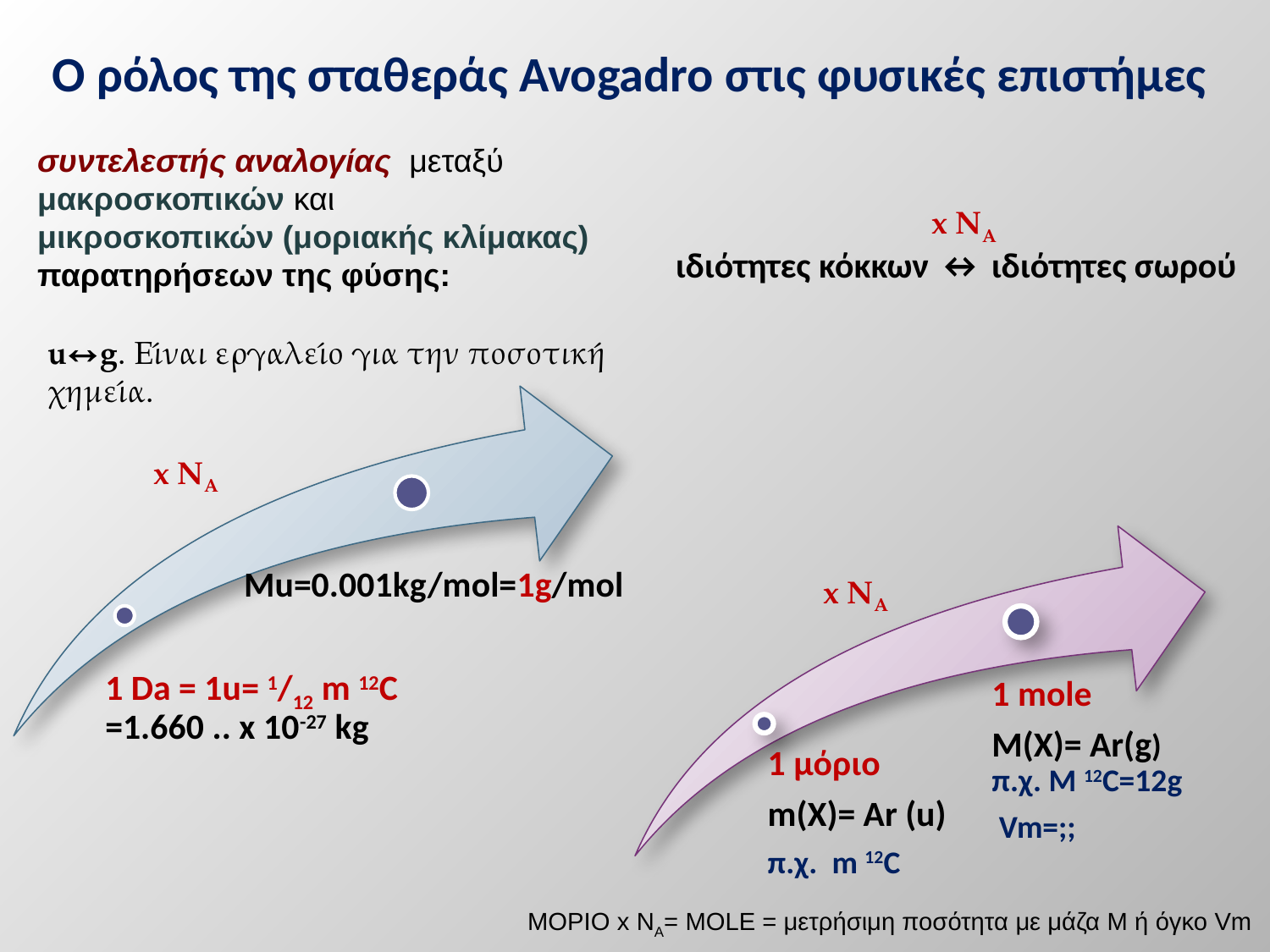

Ο ρόλος της σταθεράς Avogadro στις φυσικές επιστήμες

συντελεστής αναλογίας  μεταξύ μακροσκοπικών και
μικροσκοπικών (μοριακής κλίμακας) παρατηρήσεων της φύσης:
   x NA
 ιδιότητες κόκκων ↔ ιδιότητες σωρού
u↔g. Είναι εργαλείο για την ποσοτική χημεία.
1 Da = 1u= 1/12 m 12C =1.660 .. x 10-27 kg

  Mu=0.001kg/mol=1g/mol
  x NA
1 μόριο
m(X)= Ar (u)
π.χ.  m 12C
1 mole
M(X)= Ar(g)   π.χ. Μ 12C=12g
 Vm=;;
  x NA
ΜΟΡΙΟ x ΝΑ= MOLE = μετρήσιμη ποσότητα με μάζα M ή όγκο Vm